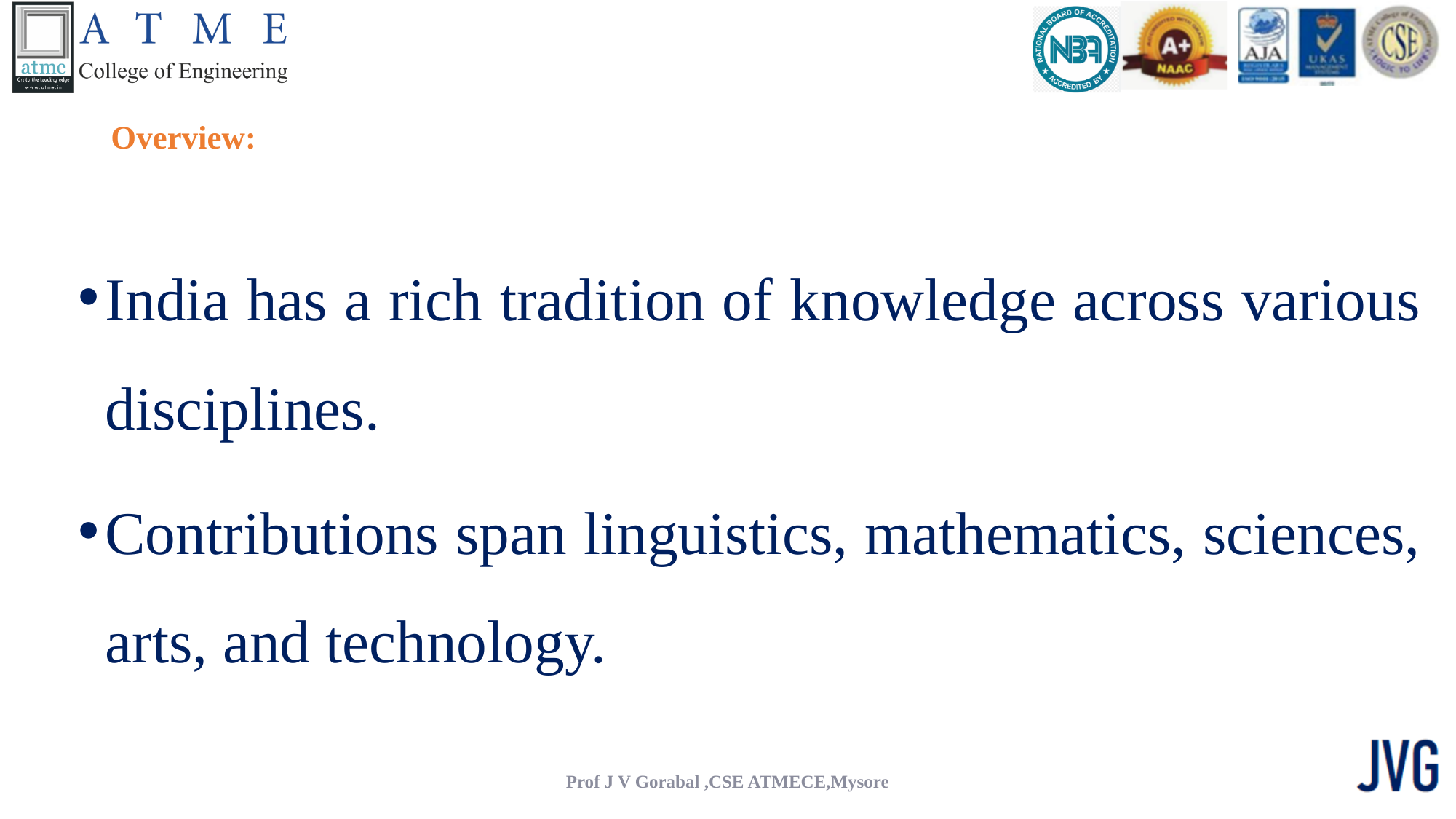

# Overview:
India has a rich tradition of knowledge across various disciplines.
Contributions span linguistics, mathematics, sciences, arts, and technology.

Prof J V Gorabal ,CSE ATMECE,Mysore